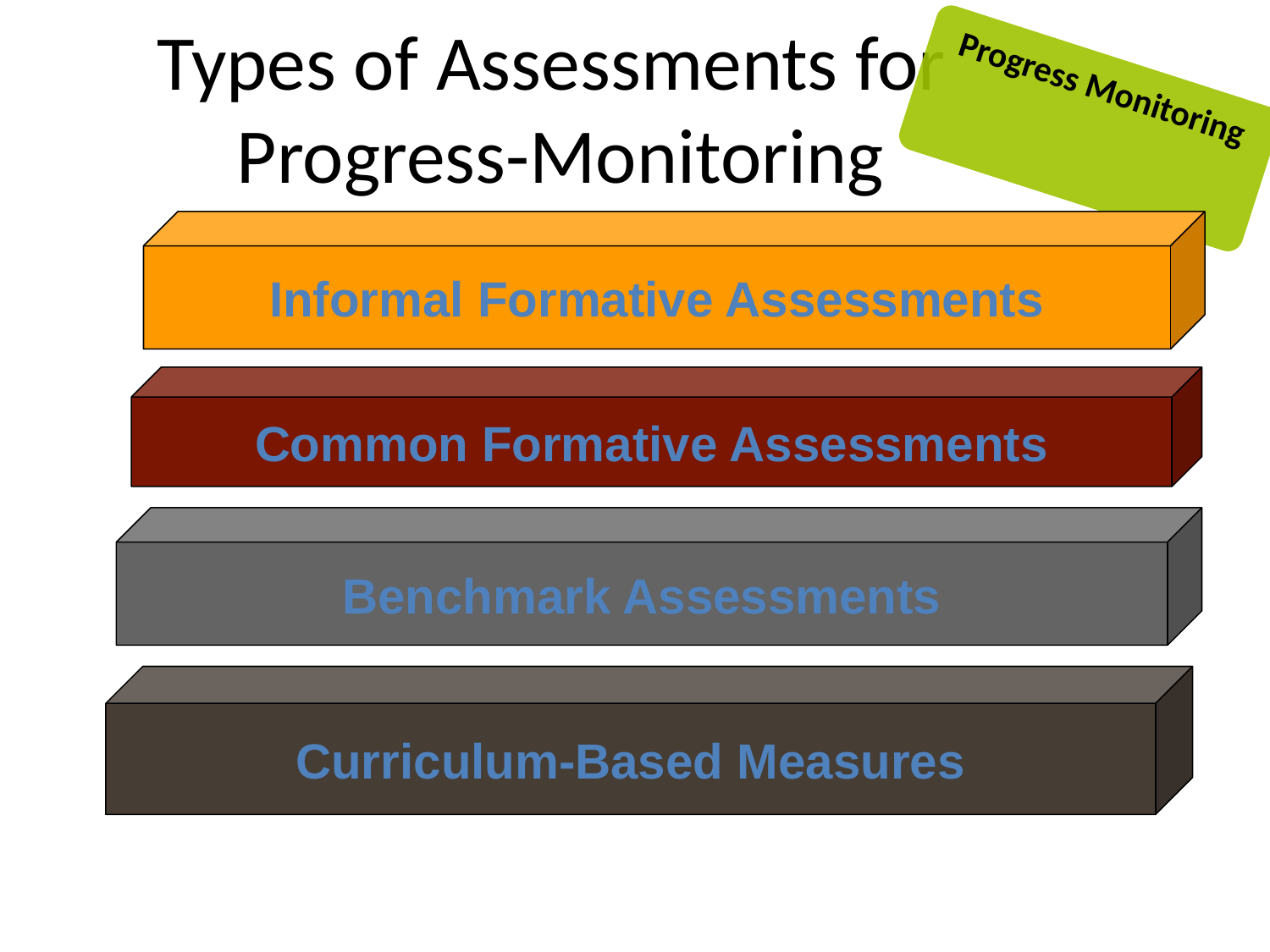

# Types of Assessments for Progress-Monitoring
Progress Monitoring
Informal Formative Assessments
Common Formative Assessments
Benchmark Assessments
Curriculum-Based Measures